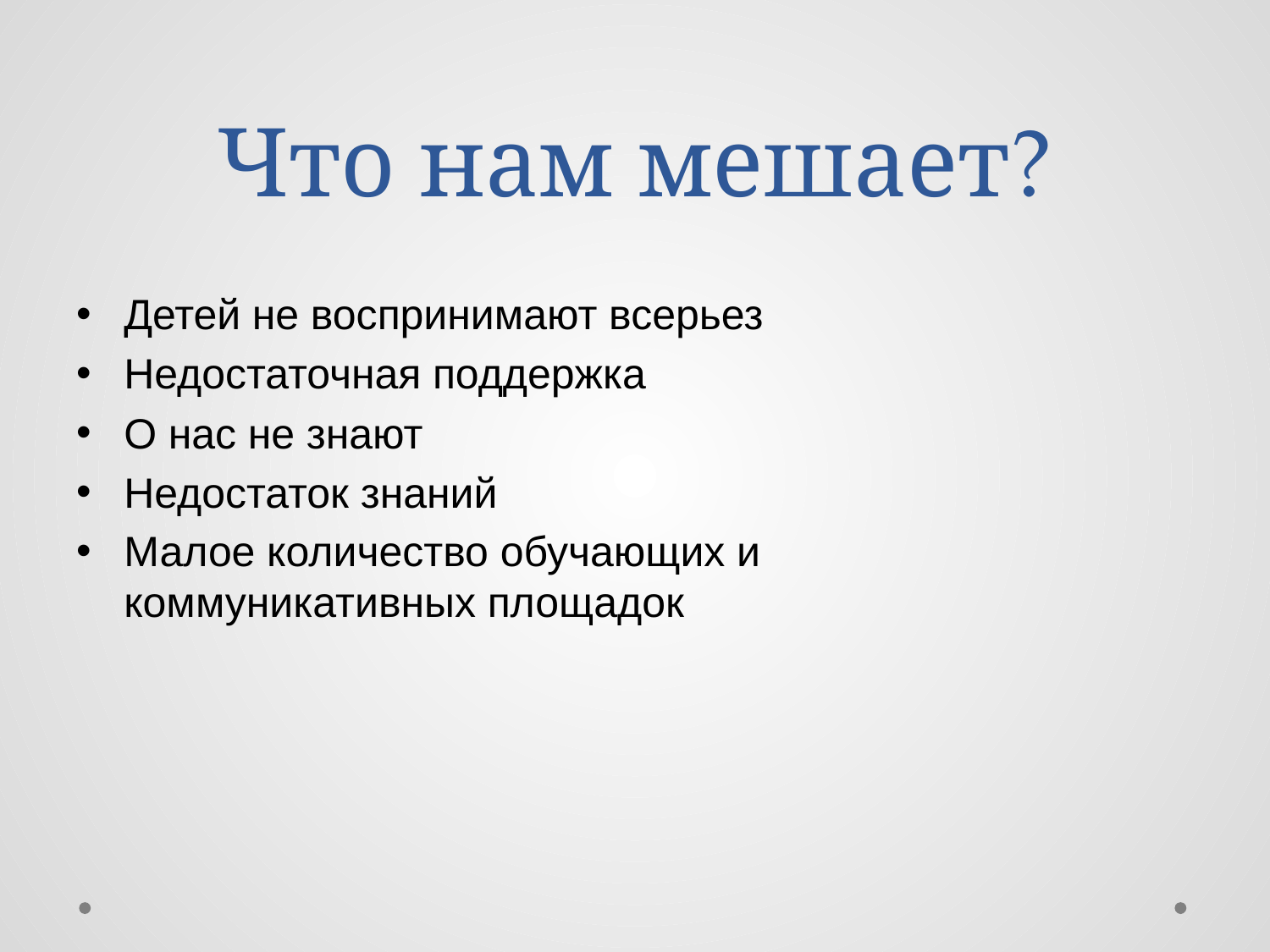

# Что нам мешает?

Детей не воспринимают всерьез
Недостаточная поддержка
О нас не знают
Недостаток знаний
Малое количество обучающих и коммуникативных площадок